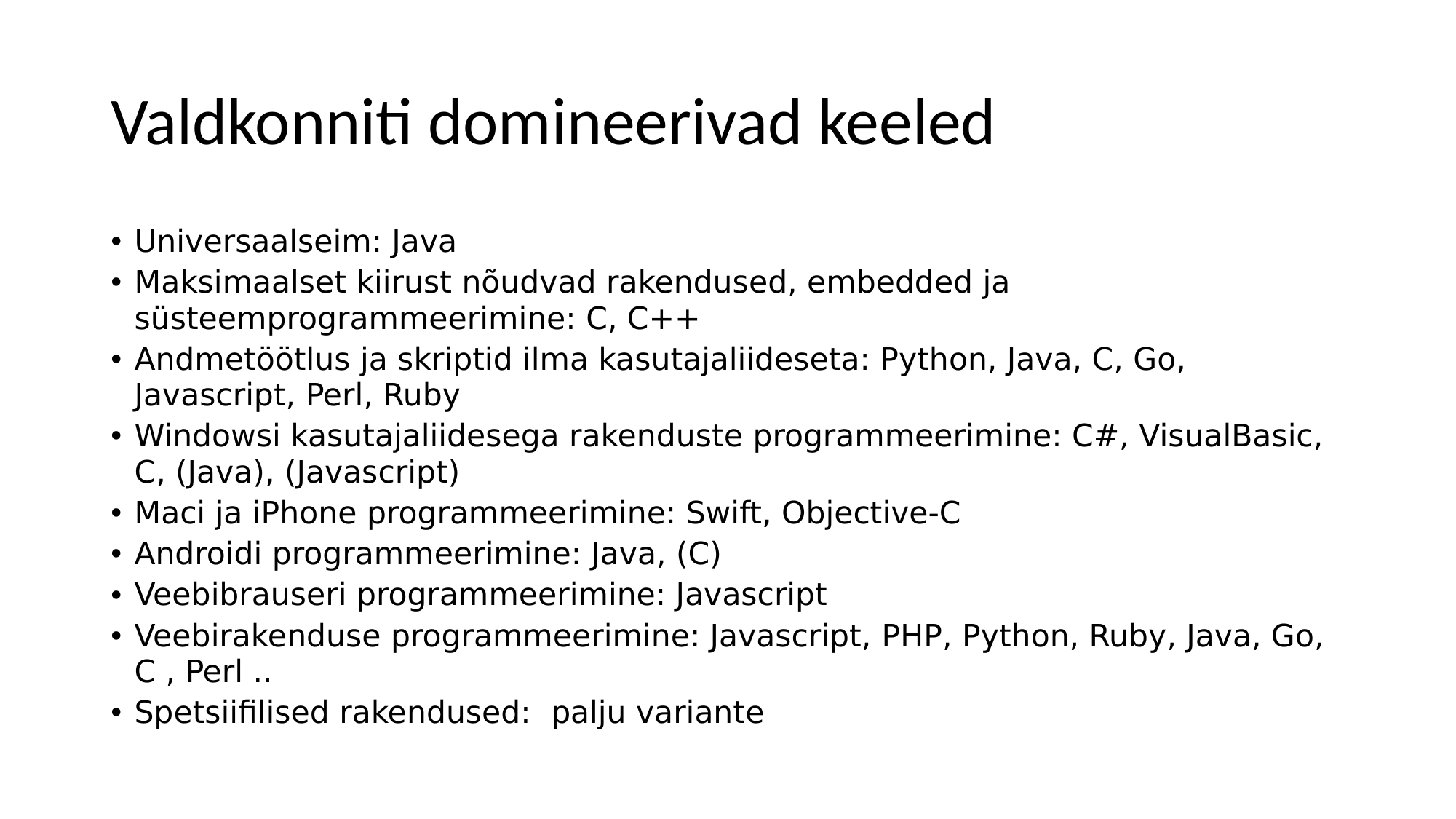

# Valdkonniti domineerivad keeled
Universaalseim: Java
Maksimaalset kiirust nõudvad rakendused, embedded ja süsteemprogrammeerimine: C, C++
Andmetöötlus ja skriptid ilma kasutajaliideseta: Python, Java, C, Go, Javascript, Perl, Ruby
Windowsi kasutajaliidesega rakenduste programmeerimine: C#, VisualBasic, C, (Java), (Javascript)
Maci ja iPhone programmeerimine: Swift, Objective-C
Androidi programmeerimine: Java, (C)
Veebibrauseri programmeerimine: Javascript
Veebirakenduse programmeerimine: Javascript, PHP, Python, Ruby, Java, Go, C , Perl ..
Spetsiifilised rakendused:  palju variante